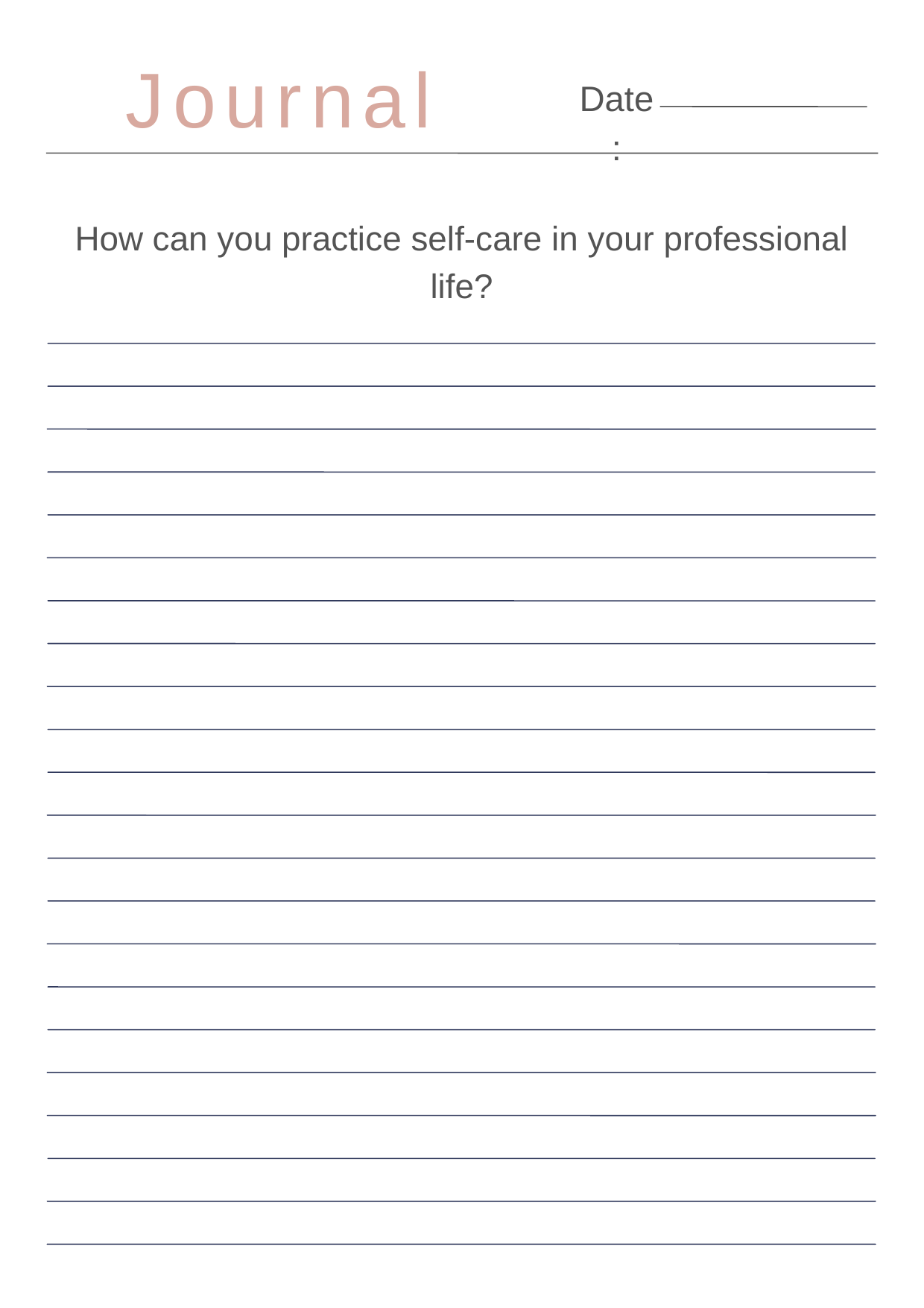

Journal
Date:

How can you practice self-care in your professional life?